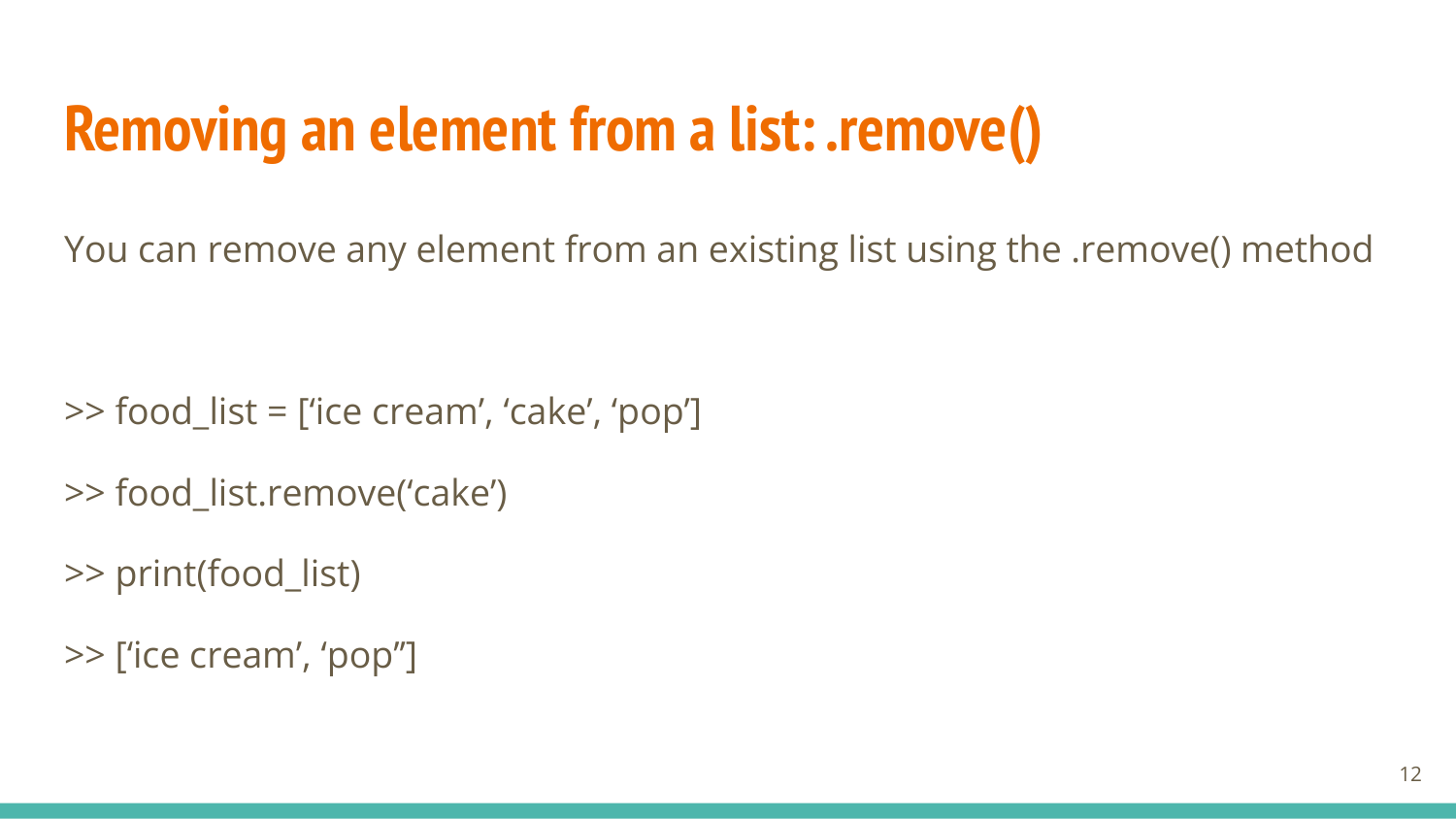

# Removing an element from a list: .remove()
You can remove any element from an existing list using the .remove() method

>> food_list = [‘ice cream’, ‘cake’, ‘pop’]
>> food_list.remove(‘cake’)
>> print(food_list)
>> [‘ice cream’, ‘pop’’]
12